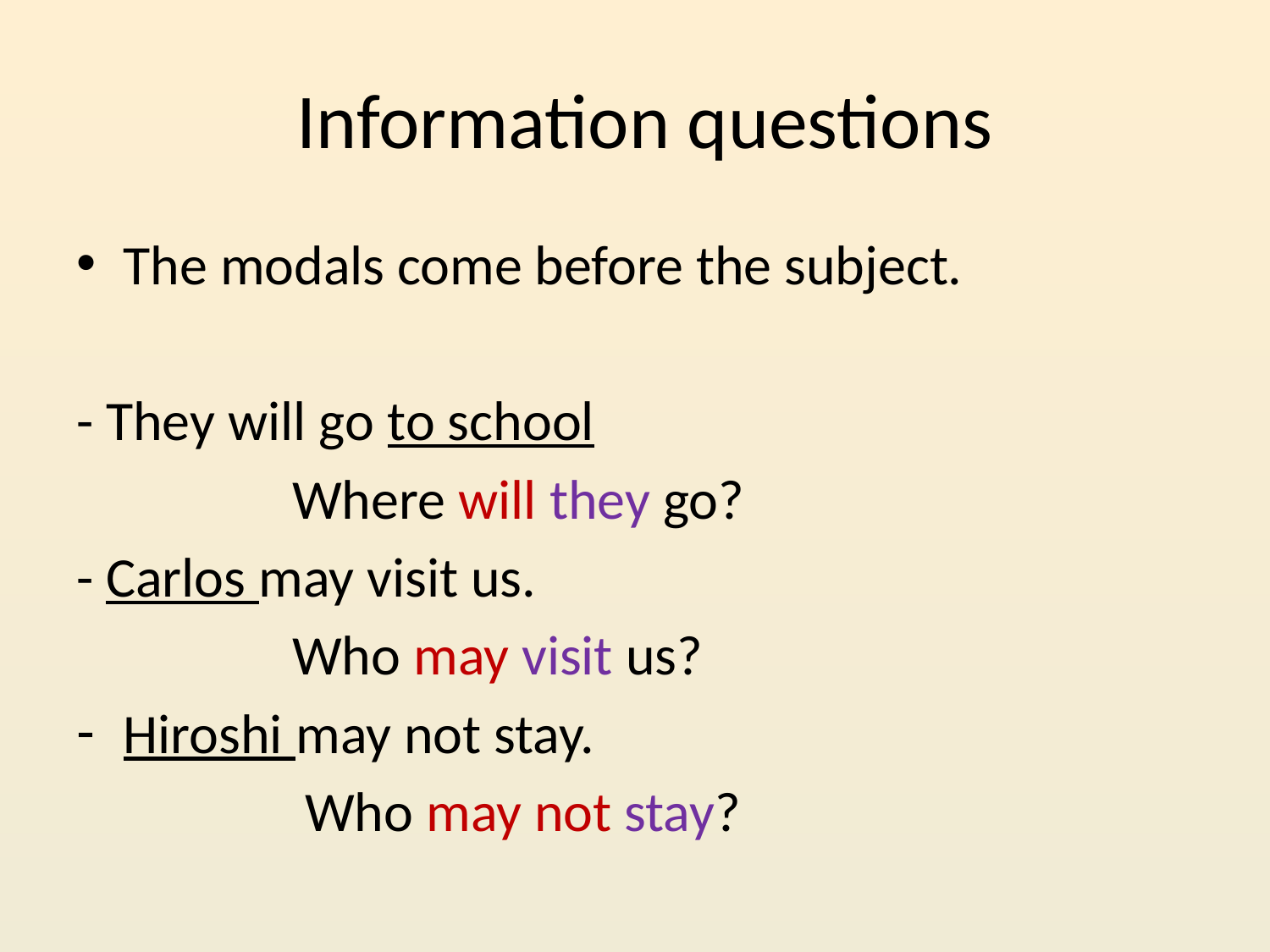

# Information questions
The modals come before the subject.

- They will go to school
                 Where will they go?
- Carlos may visit us.
                 Who may visit us?
Hiroshi may not stay.
                  Who may not stay?